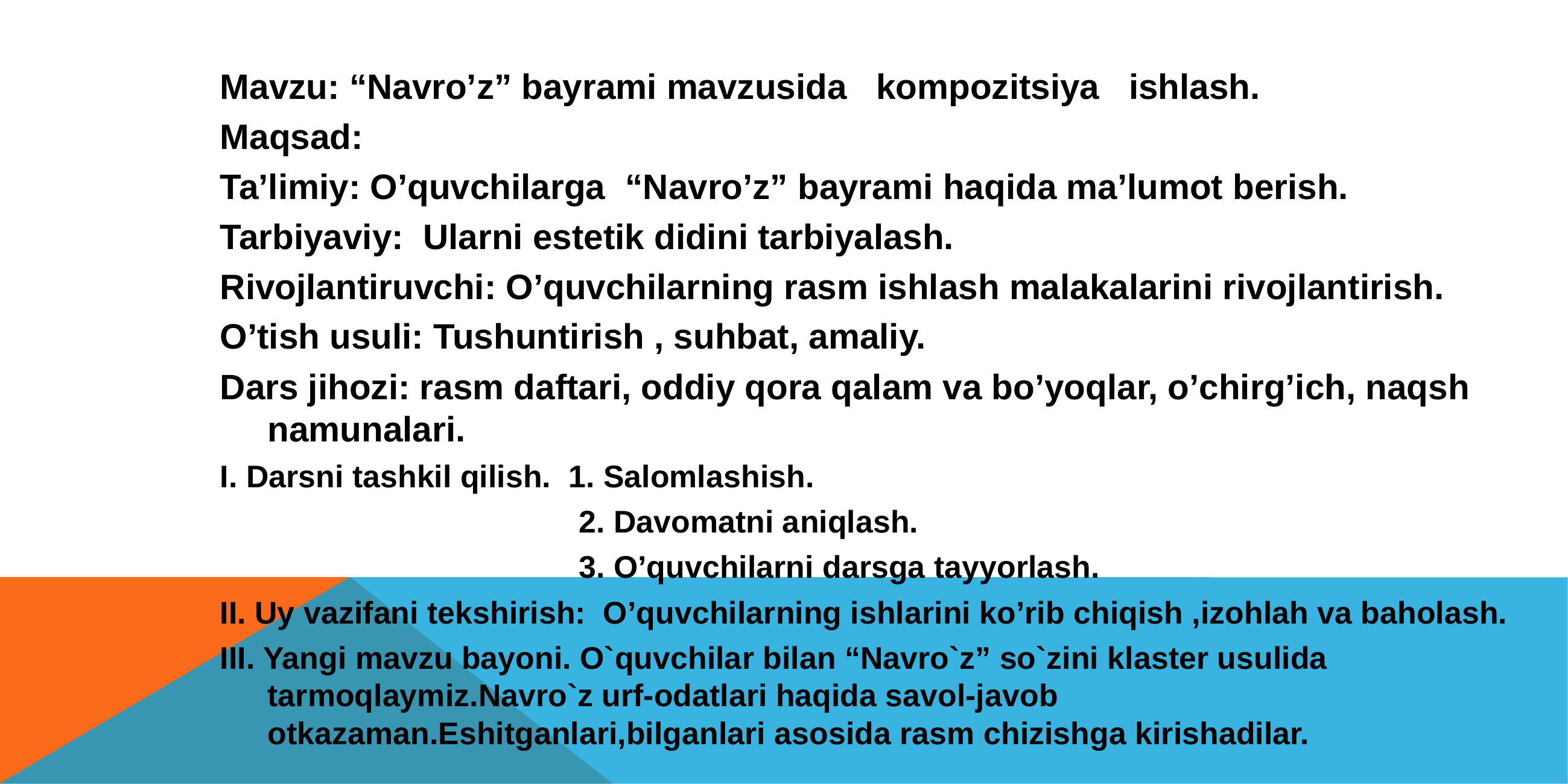

Mavzu: “Navro’z” bayrami mavzusida   kompozitsiya   ishlash.
Maqsad:
Ta’limiy: O’quvchilarga  “Navro’z” bayrami haqida ma’lumot berish.
Tarbiyaviy:  Ularni estetik didini tarbiyalash.
Rivojlantiruvchi: O’quvchilarning rasm ishlash malakalarini rivojlantirish.
O’tish usuli: Tushuntirish , suhbat, amaliy.
Dars jihozi: rasm daftari, oddiy qora qalam va bo’yoqlar, o’chirg’ich, naqsh namunalari.
I. Darsni tashkil qilish.  1. Salomlashish.
                                         2. Davomatni aniqlash.
                                         3. O’quvchilarni darsga tayyorlash.
II. Uy vazifani tekshirish:  O’quvchilarning ishlarini ko’rib chiqish ,izohlah va baholash.
III. Yangi mavzu bayoni. O`quvchilar bilan “Navro`z” so`zini klaster usulida tarmoqlaymiz.Navro`z urf-odatlari haqida savol-javob otkazaman.Eshitganlari,bilganlari asosida rasm chizishga kirishadilar.